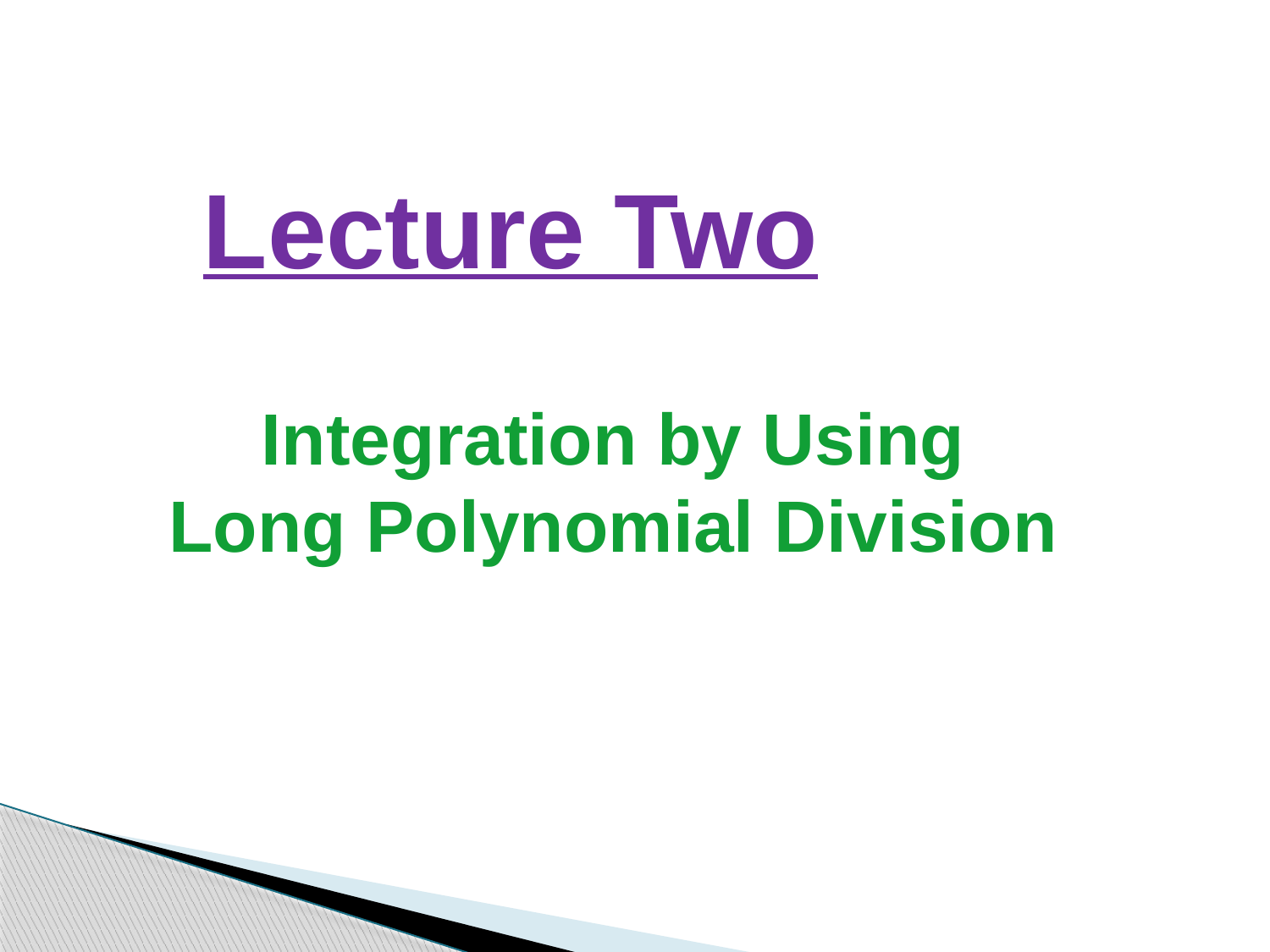

# Lecture Two
Integration by Using Long Polynomial Division